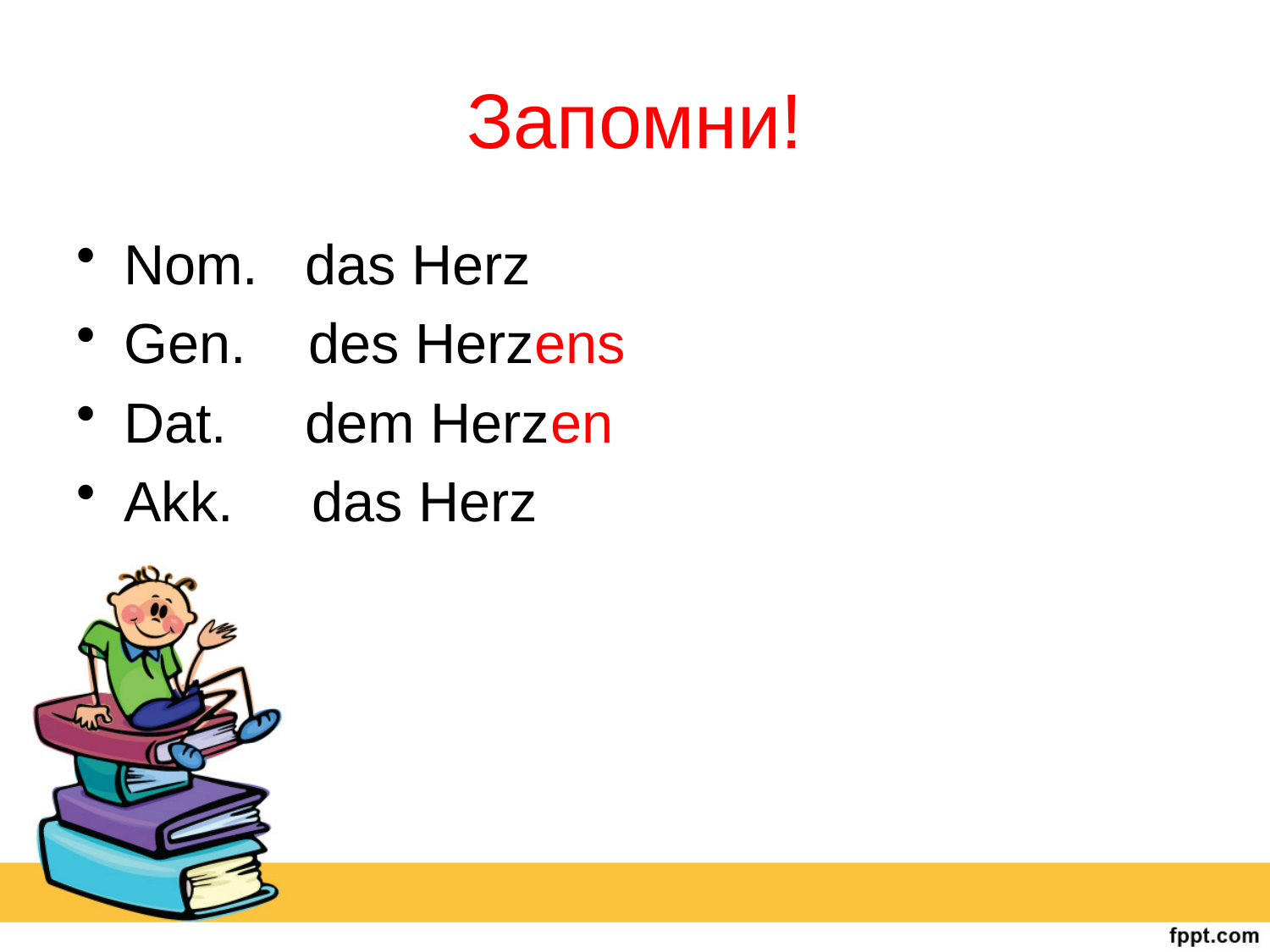

# Запомни!
Nom.   das Herz
Gen.    des Herzens
Dat.     dem Herzen
Akk.     das Herz